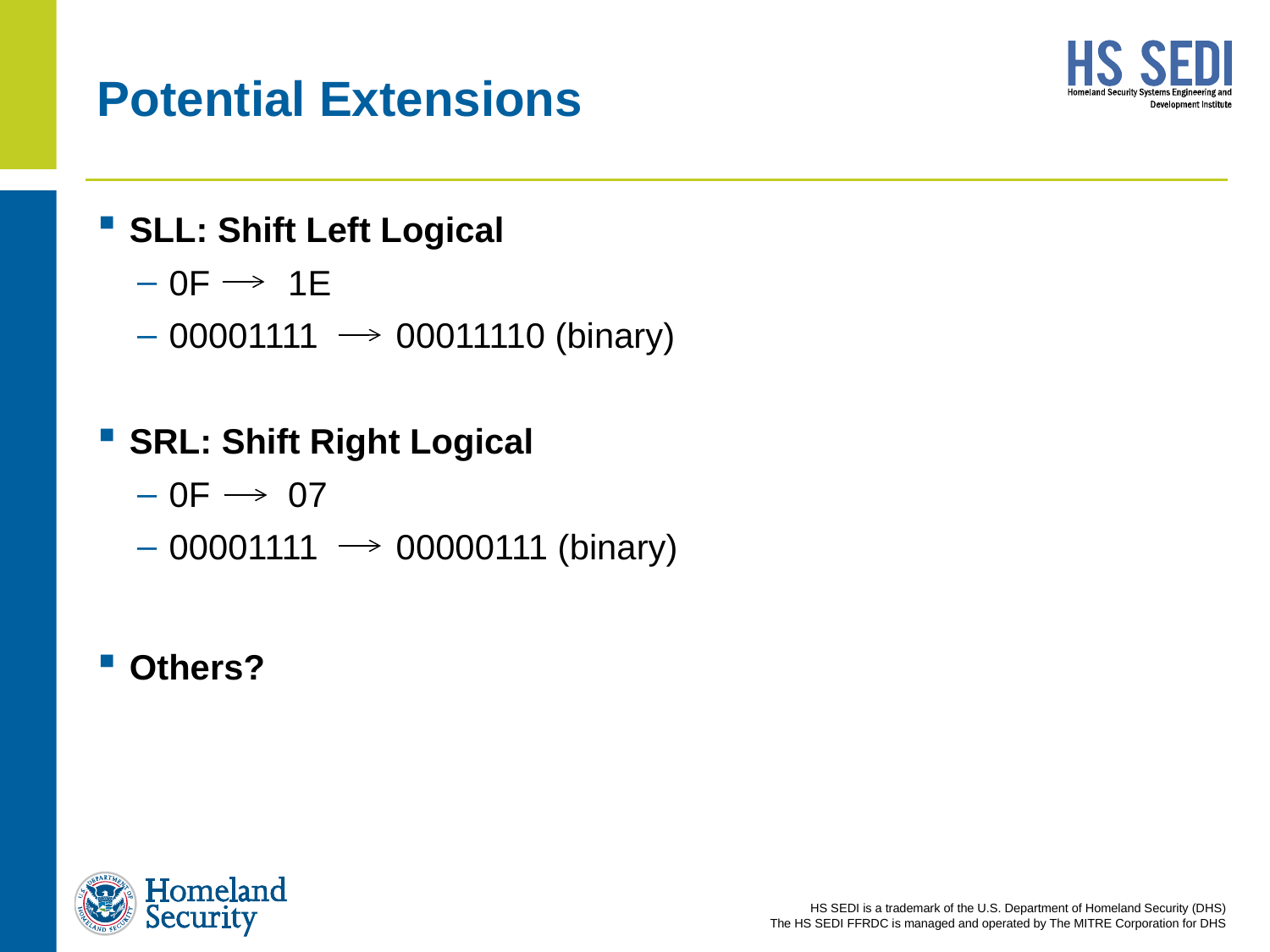

# Potential Extensions
SLL: Shift Left Logical
0F        1E
00001111        00011110 (binary)

SRL: Shift Right Logical
0F        07
00001111        00000111 (binary)

Others?